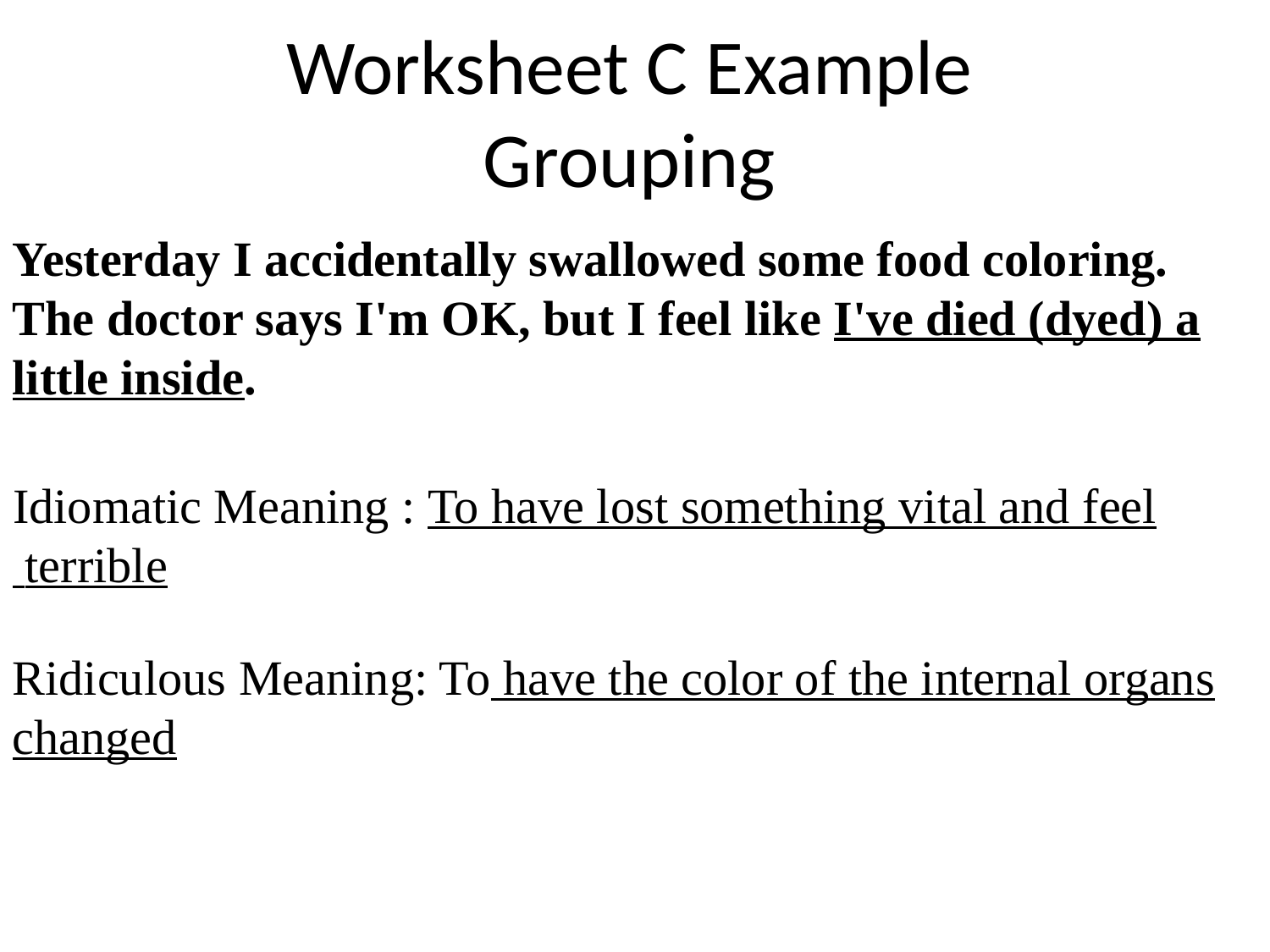

Worksheet C Example Grouping
Yesterday I accidentally swallowed some food coloring. The doctor says I'm OK, but I feel like I've died (dyed) a little inside.

Idiomatic Meaning : To have lost something vital and feel
 terrible

Ridiculous Meaning: To have the color of the internal organs changed